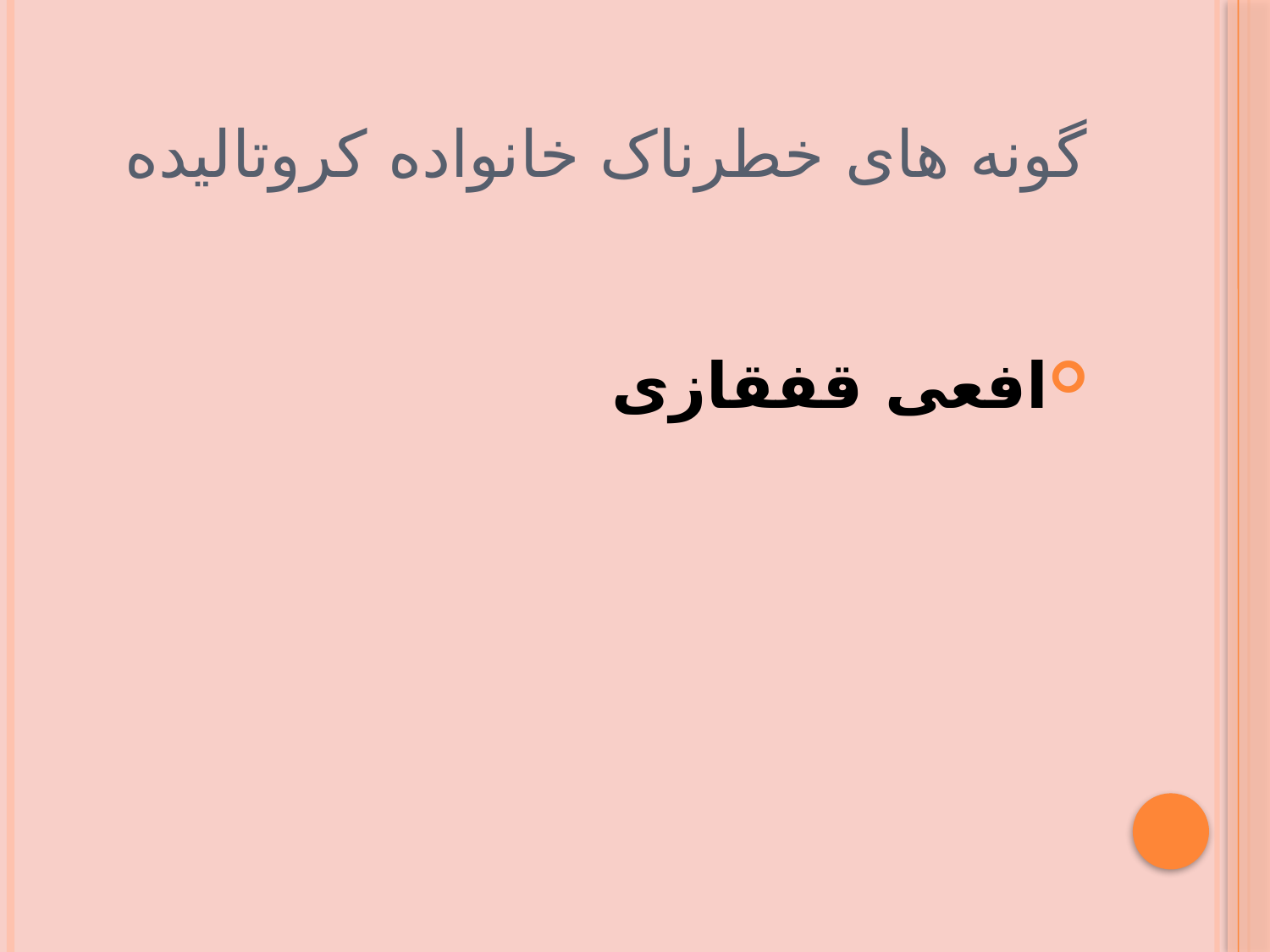

# گونه های خطرناک خانواده کروتالیده
افعی قفقازی